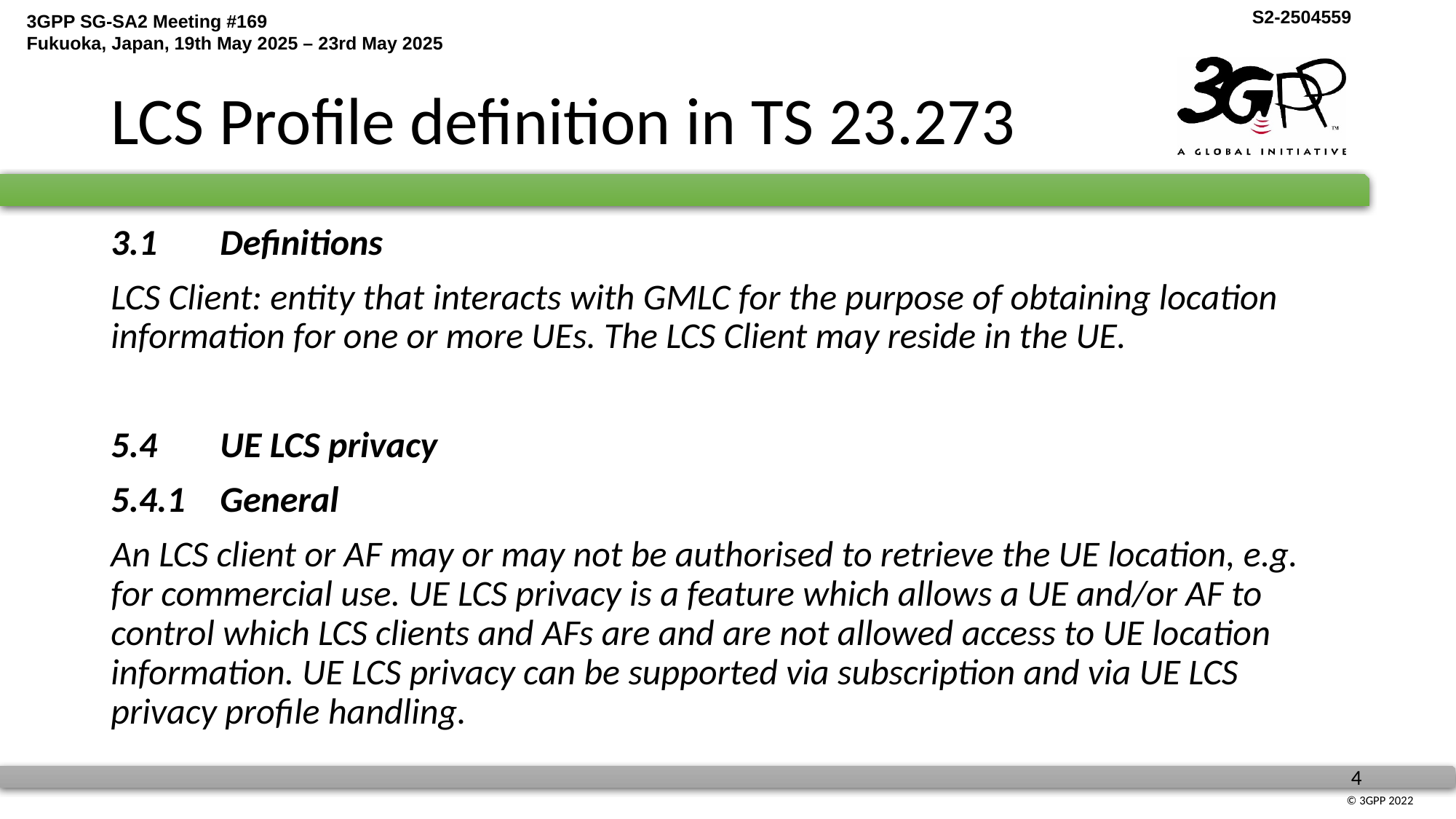

# LCS Profile definition in TS 23.273
3.1	Definitions
LCS Client: entity that interacts with GMLC for the purpose of obtaining location information for one or more UEs. The LCS Client may reside in the UE.

5.4	UE LCS privacy
5.4.1	General
An LCS client or AF may or may not be authorised to retrieve the UE location, e.g. for commercial use. UE LCS privacy is a feature which allows a UE and/or AF to control which LCS clients and AFs are and are not allowed access to UE location information. UE LCS privacy can be supported via subscription and via UE LCS privacy profile handling.